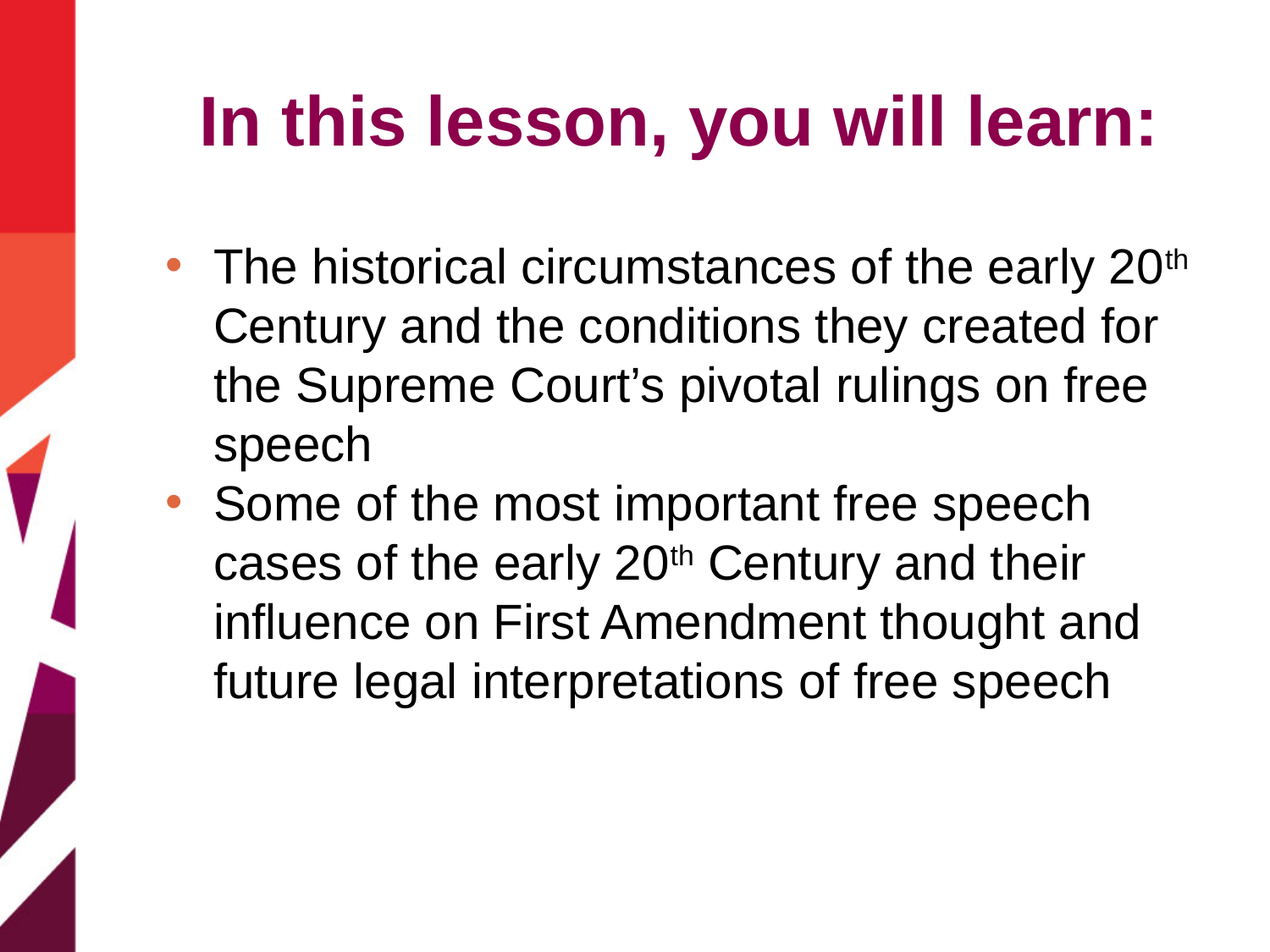

# In this lesson, you will learn:
The historical circumstances of the early 20th Century and the conditions they created for the Supreme Court’s pivotal rulings on free speech
Some of the most important free speech cases of the early 20th Century and their influence on First Amendment thought and future legal interpretations of free speech